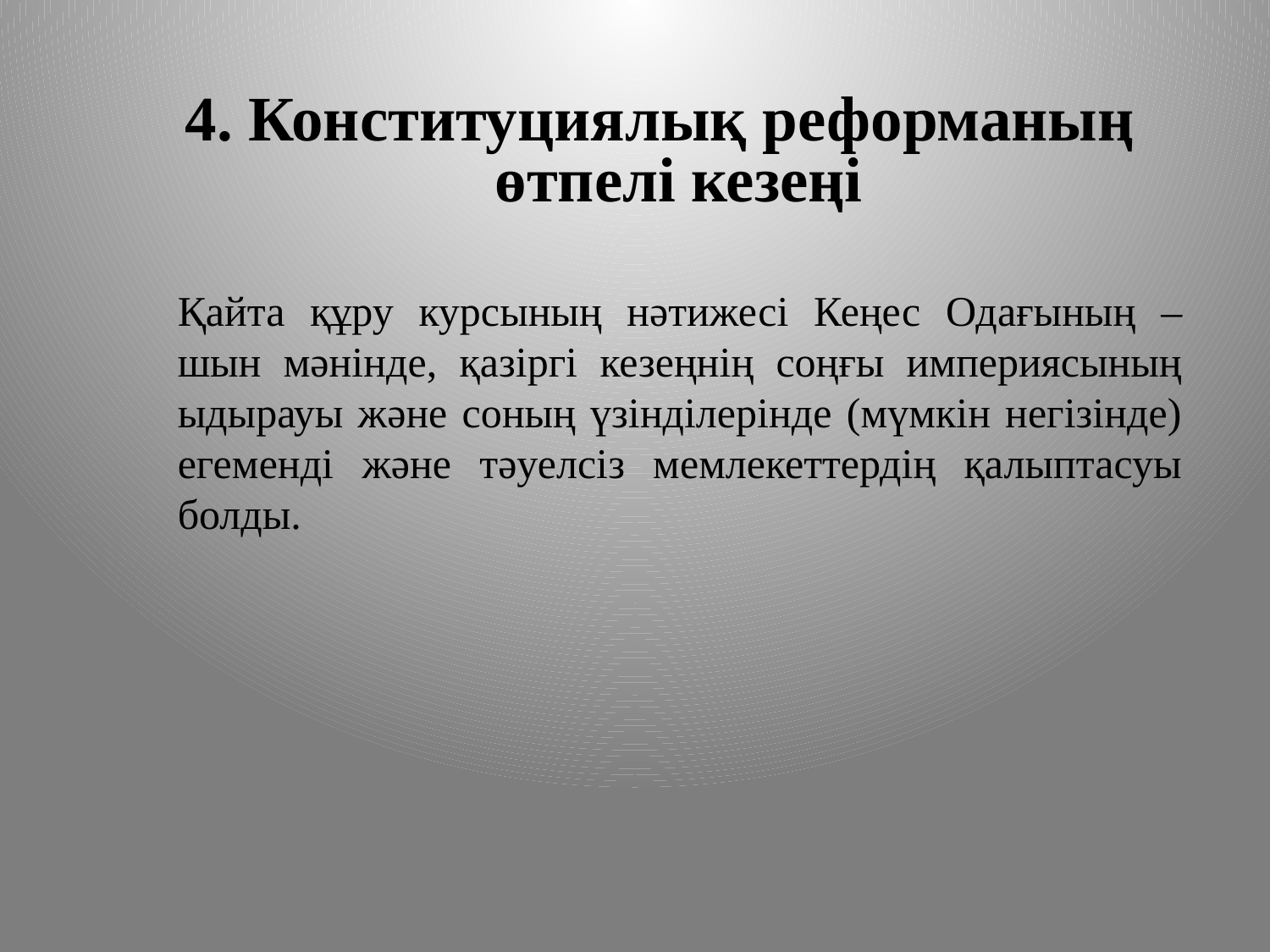

# 4. Конституциялық реформаның өтпелі кезеңі
Қайта құру курсының нәтижесі Кеңес Одағының – шын мәнінде, қазіргі кезеңнің соңғы империясының ыдырауы және соның үзінділерінде (мүмкін негізінде) егеменді және тәуелсіз мемлекеттердің қалыптасуы болды.